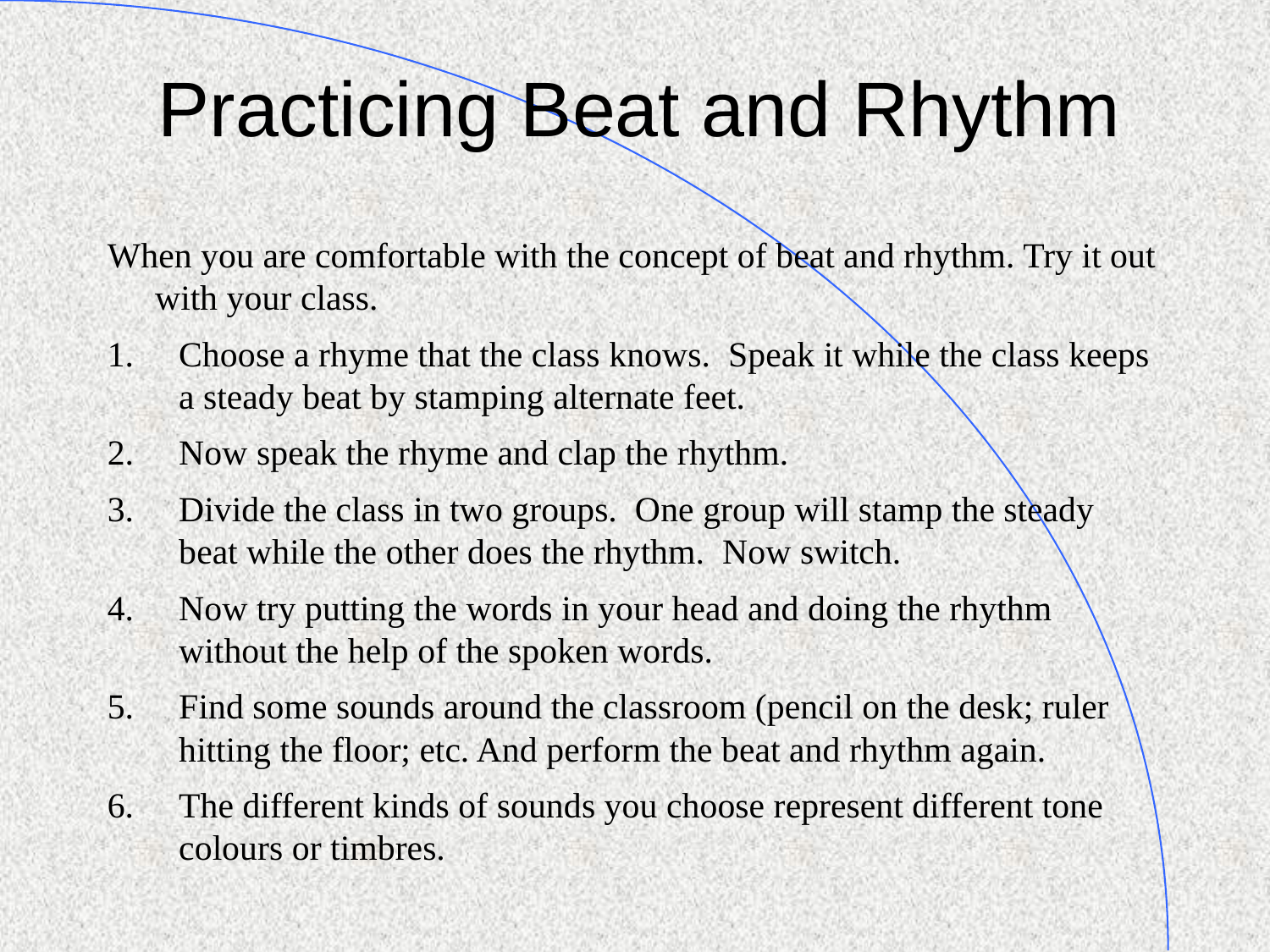

# Practicing Beat and Rhythm
When you are comfortable with the concept of beat and rhythm. Try it out with your class.
Choose a rhyme that the class knows.  Speak it while the class keeps a steady beat by stamping alternate feet.
Now speak the rhyme and clap the rhythm.
Divide the class in two groups.  One group will stamp the steady beat while the other does the rhythm.  Now switch.
Now try putting the words in your head and doing the rhythm without the help of the spoken words.
Find some sounds around the classroom (pencil on the desk; ruler hitting the floor; etc. And perform the beat and rhythm again.
The different kinds of sounds you choose represent different tone colours or timbres.